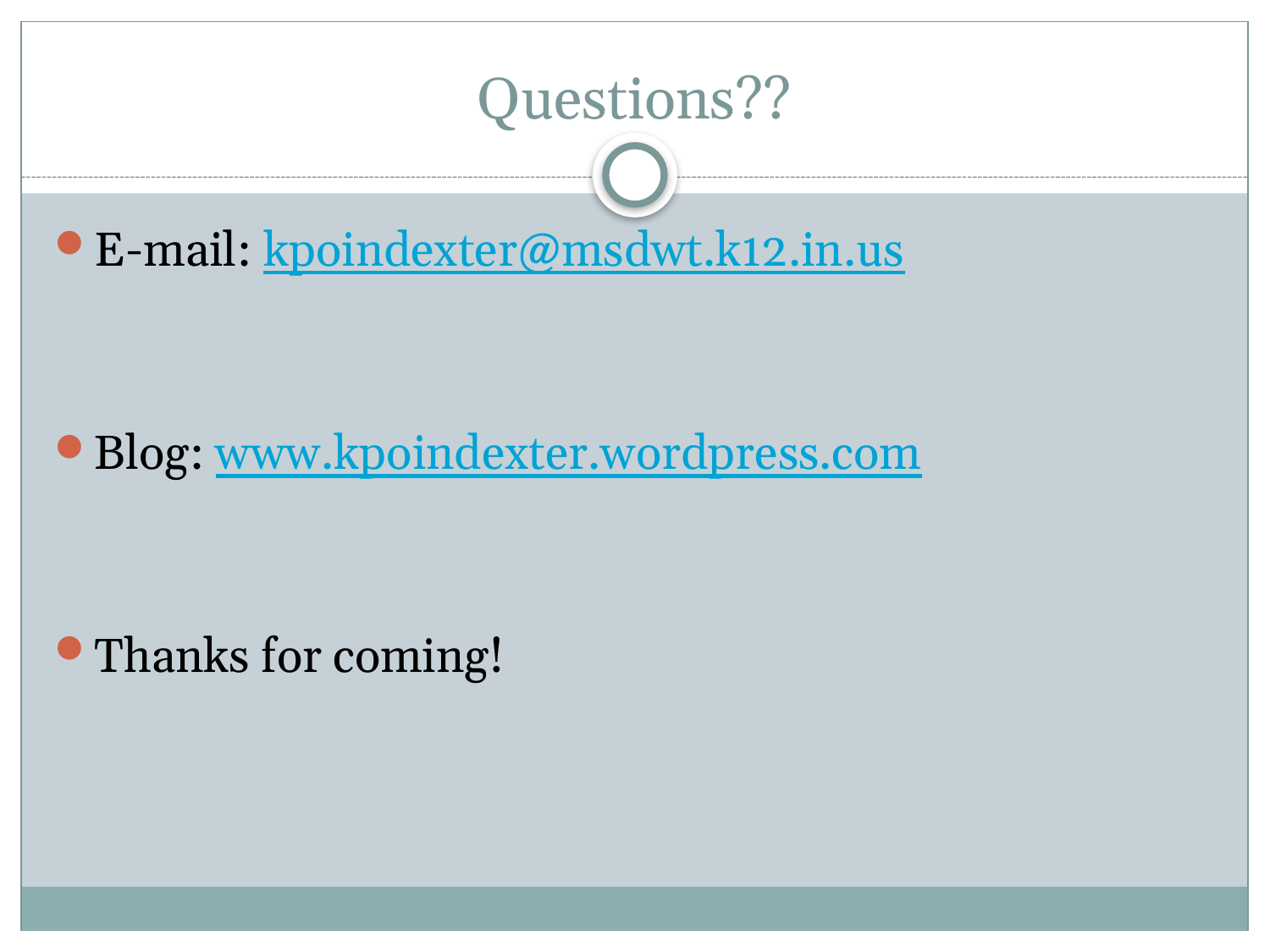

# Questions??
E-mail: kpoindexter@msdwt.k12.in.us

Blog: www.kpoindexter.wordpress.com

Thanks for coming!